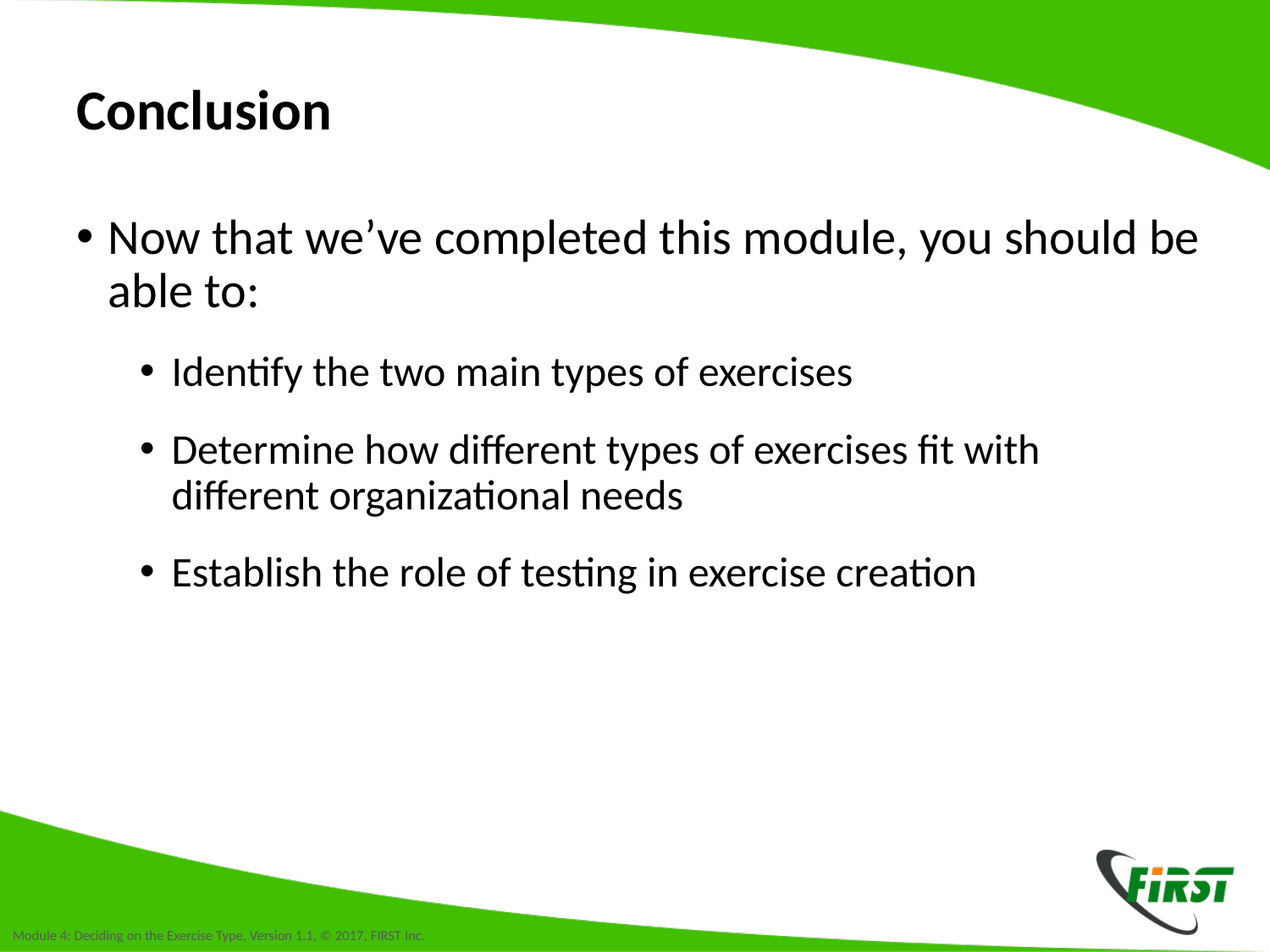

# Conclusion
Now that we’ve completed this module, you should be able to:
Identify the two main types of exercises
Determine how different types of exercises fit with
different organizational needs
Establish the role of testing in exercise creation